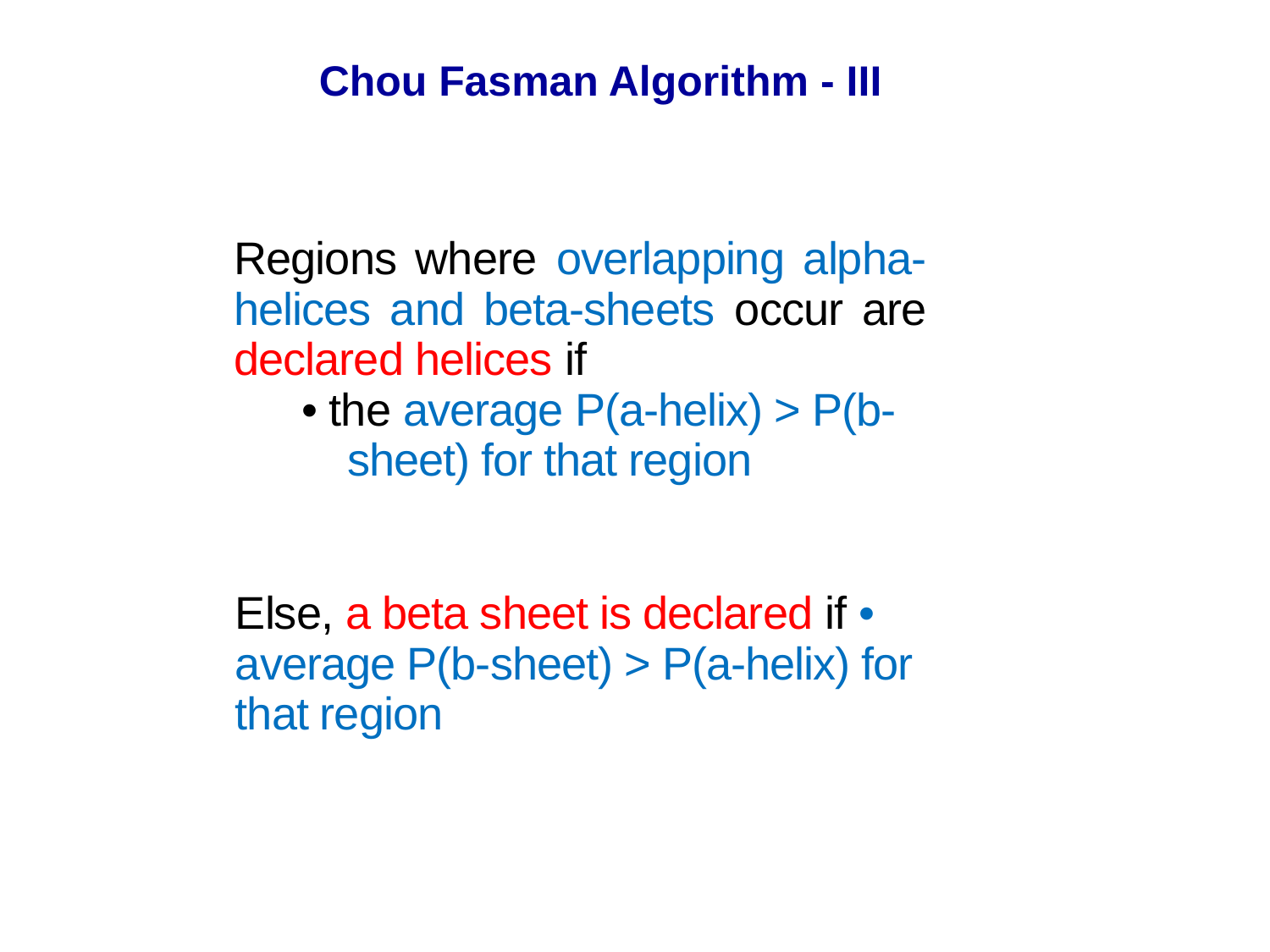

Chou Fasman Algorithm - III
Regions where overlapping alpha-helices and beta-sheets occur are declared helices if
• the average P(a-helix) > P(b-sheet) for that region
Else, a beta sheet is declared if • average P(b-sheet) > P(a-helix) for that region